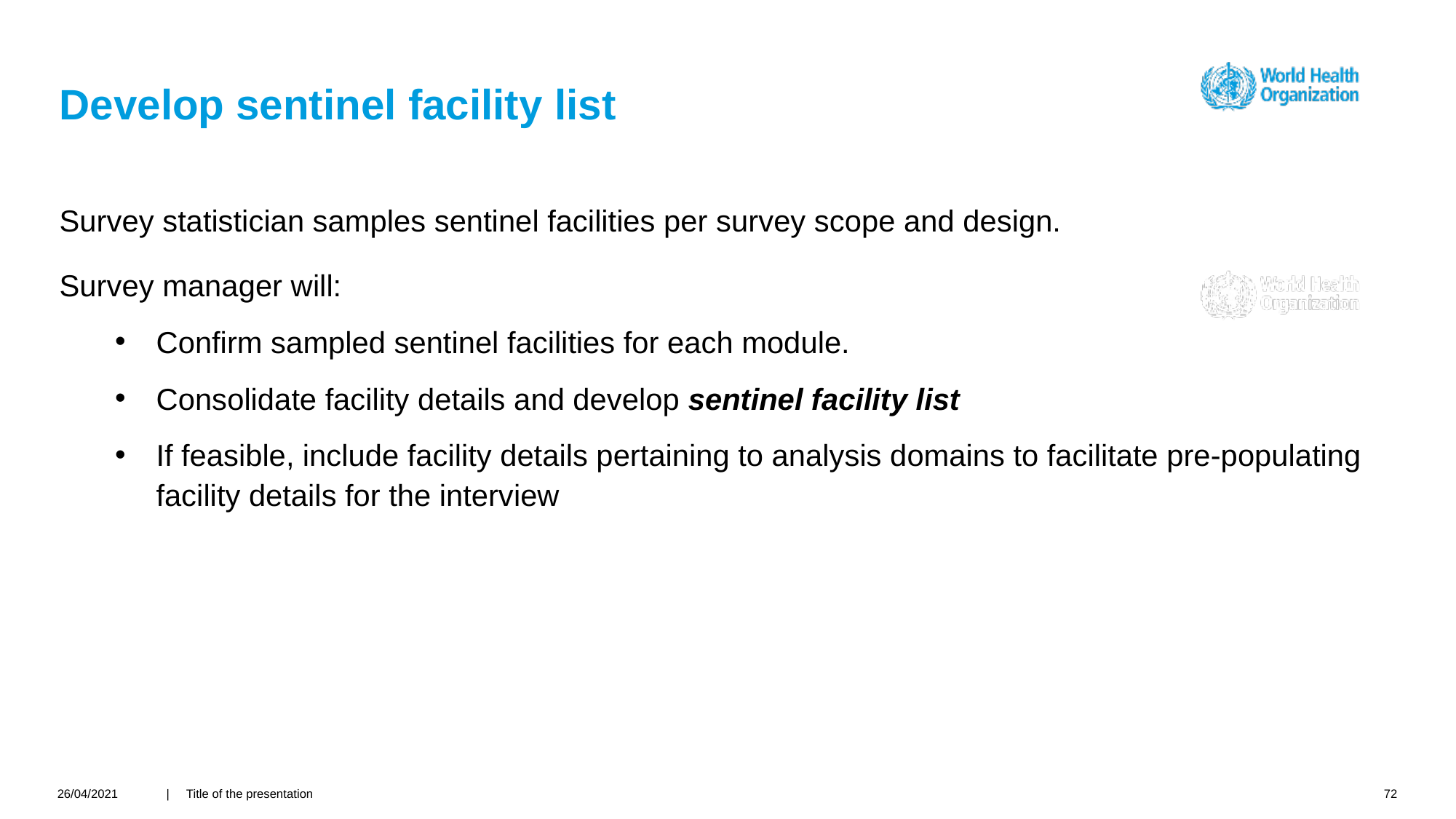

# Develop sentinel facility list

Survey statistician samples sentinel facilities per survey scope and design.
Survey manager will:
Confirm sampled sentinel facilities for each module.
Consolidate facility details and develop sentinel facility list
If feasible, include facility details pertaining to analysis domains to facilitate pre-populating facility details for the interview

26/04/2021
|     Title of the presentation
72